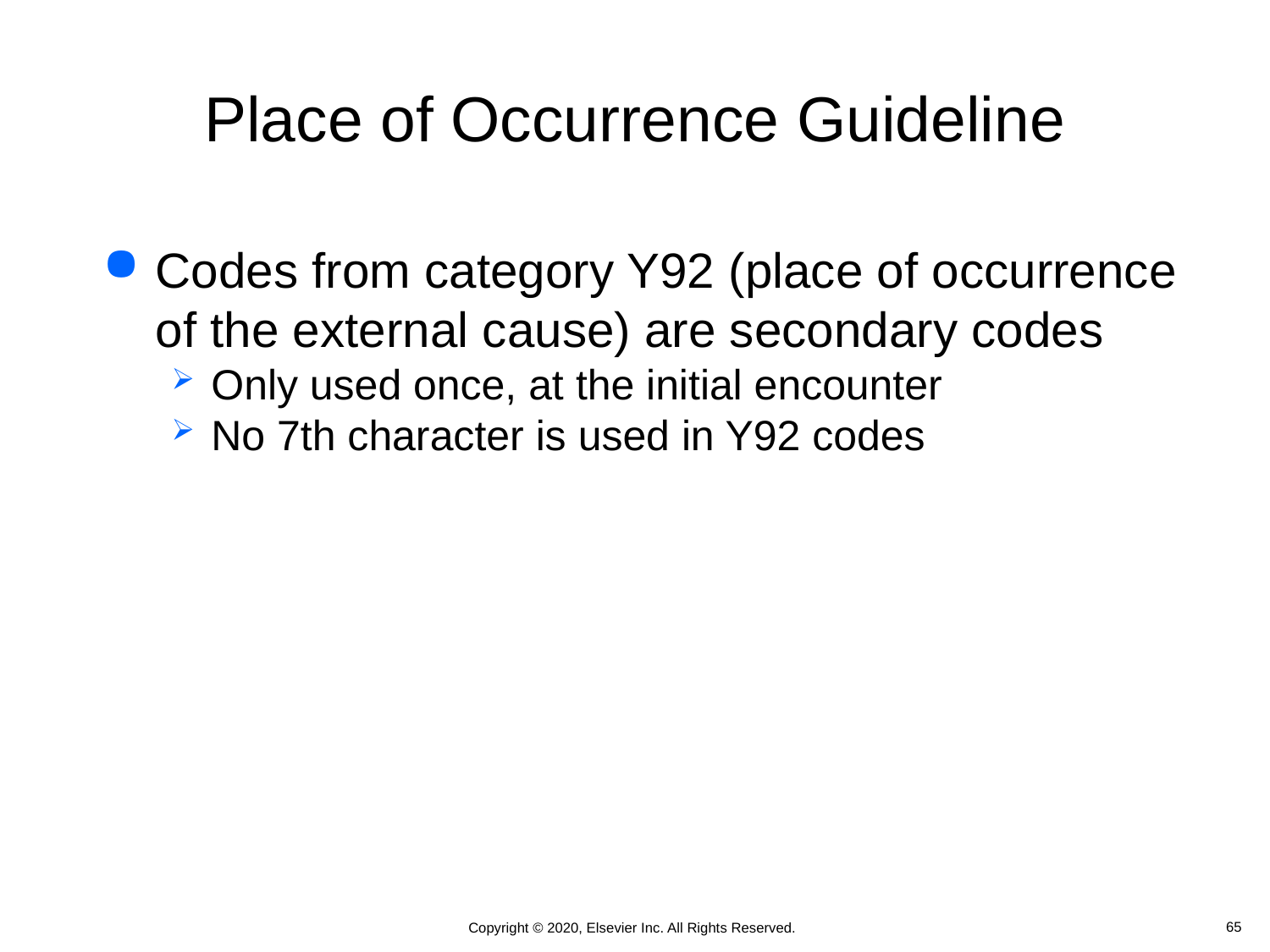

# Place of Occurrence Guideline
Codes from category Y92 (place of occurrence of the external cause) are secondary codes
Only used once, at the initial encounter
No 7th character is used in Y92 codes
 65